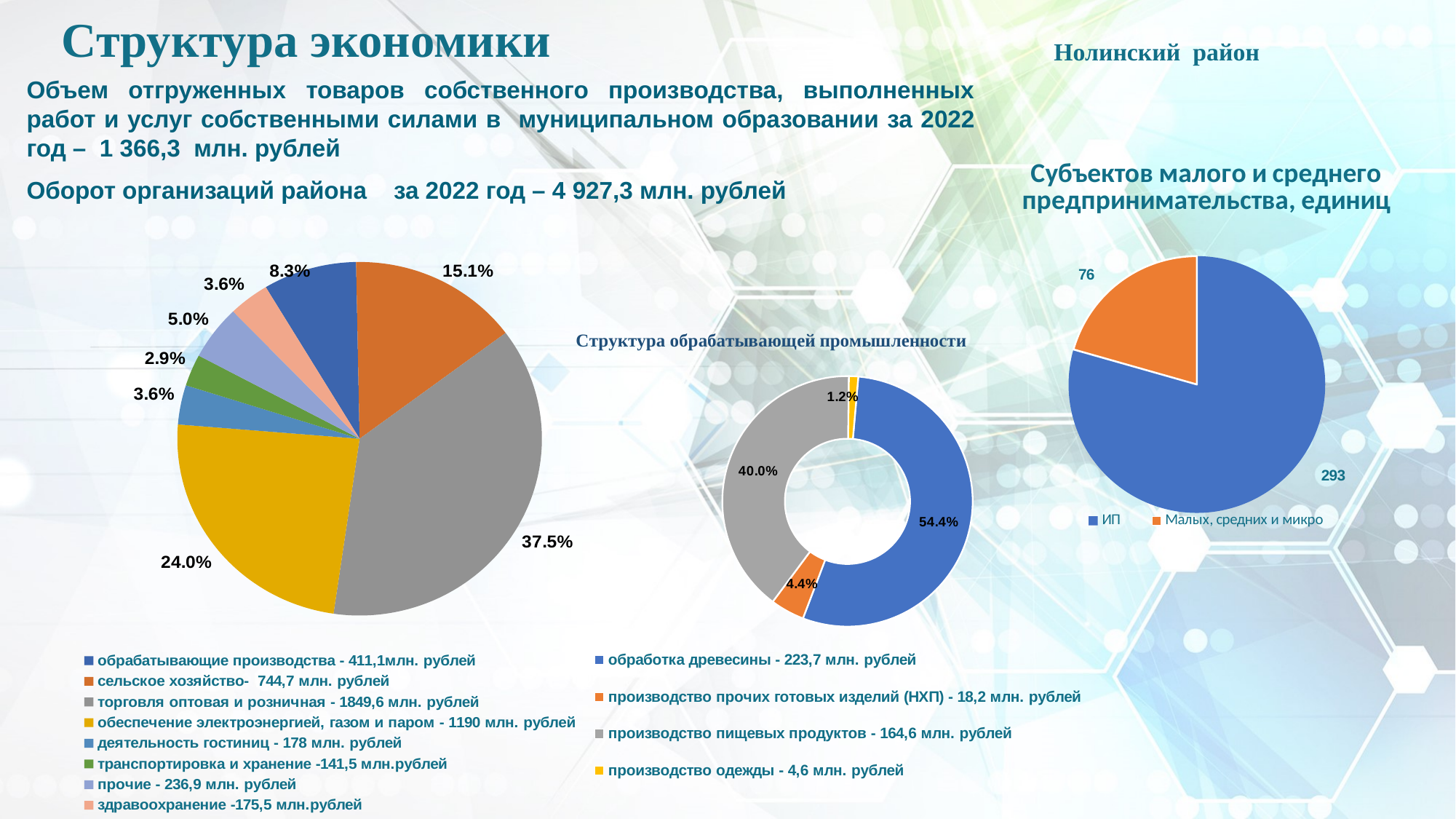

Структура экономики
Нолинский  район
Объем отгруженных товаров собственного производства, выполненных работ и услуг собственными силами в  муниципальном образовании за 2022 год –  1 366,3  млн. рублей

### Chart: Субъектов малого и среднего предпринимательства, единиц

| Category | Субъектов малого и среднего предпринимательства, единиц |
|---|---|
| ИП | 293.0 |
| Малых, средних и микро | 76.0 |
Оборот организаций района    за 2022 год – 4 927,3 млн. рублей

### Chart

| Category | Оборот города |
|---|---|
| обрабатывающие производства - 411,1млн. рублей | 0.08300000000000003 |
| сельское хозяйство-  744,7 млн. рублей | 0.15100000000000005 |
| торговля оптовая и розничная - 1849,6 млн. рублей | 0.3750000000000001 |
| обеспечение электроэнергией, газом и паром - 1190 млн. рублей | 0.24000000000000005 |
| деятельность гостиниц - 178 млн. рублей | 0.036 |
| транспортировка и хранение -141,5 млн.рублей | 0.029 |
| прочие - 236,9 млн. рублей | 0.05 |
| здравоохранение -175,5 млн.рублей | 0.036 |

### Chart

| Category | Столбец1 |
|---|---|
| обработка древесины - 223,7 млн. рублей | 0.544 |
| производство прочих готовых изделий (НХП) - 18,2 млн. рублей | 0.04400000000000001 |
| производство пищевых продуктов - 164,6 млн. рублей | 0.4 |
| производство одежды - 4,6 млн. рублей | 0.012000000000000004 |